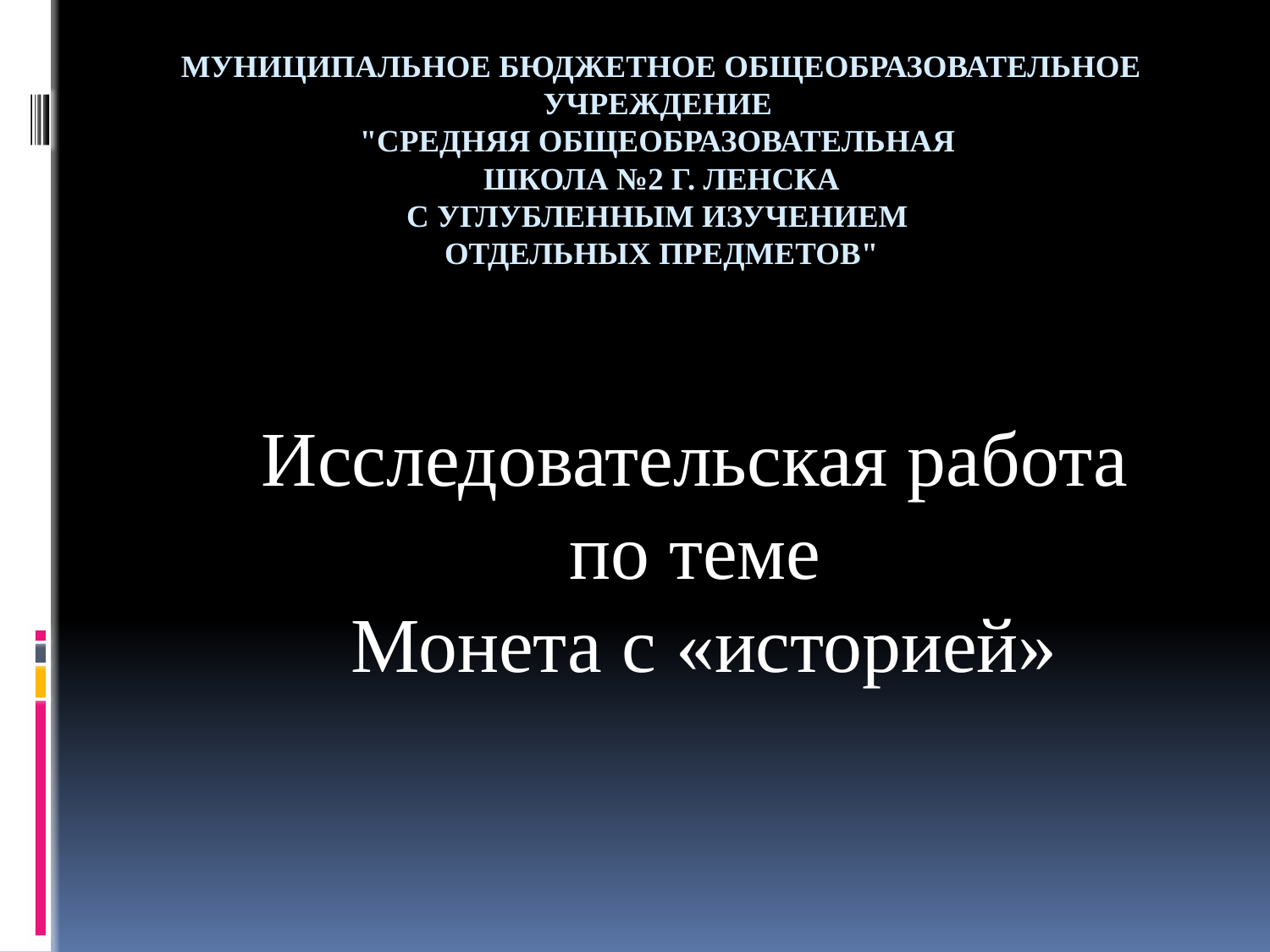

# Муниципальное бюджетное общеобразовательное учреждение "Средняя общеобразовательная школа №2 г. Ленска с углубленным изучением отдельных предметов"
Исследовательская работа по теме
 Монета с «историей»